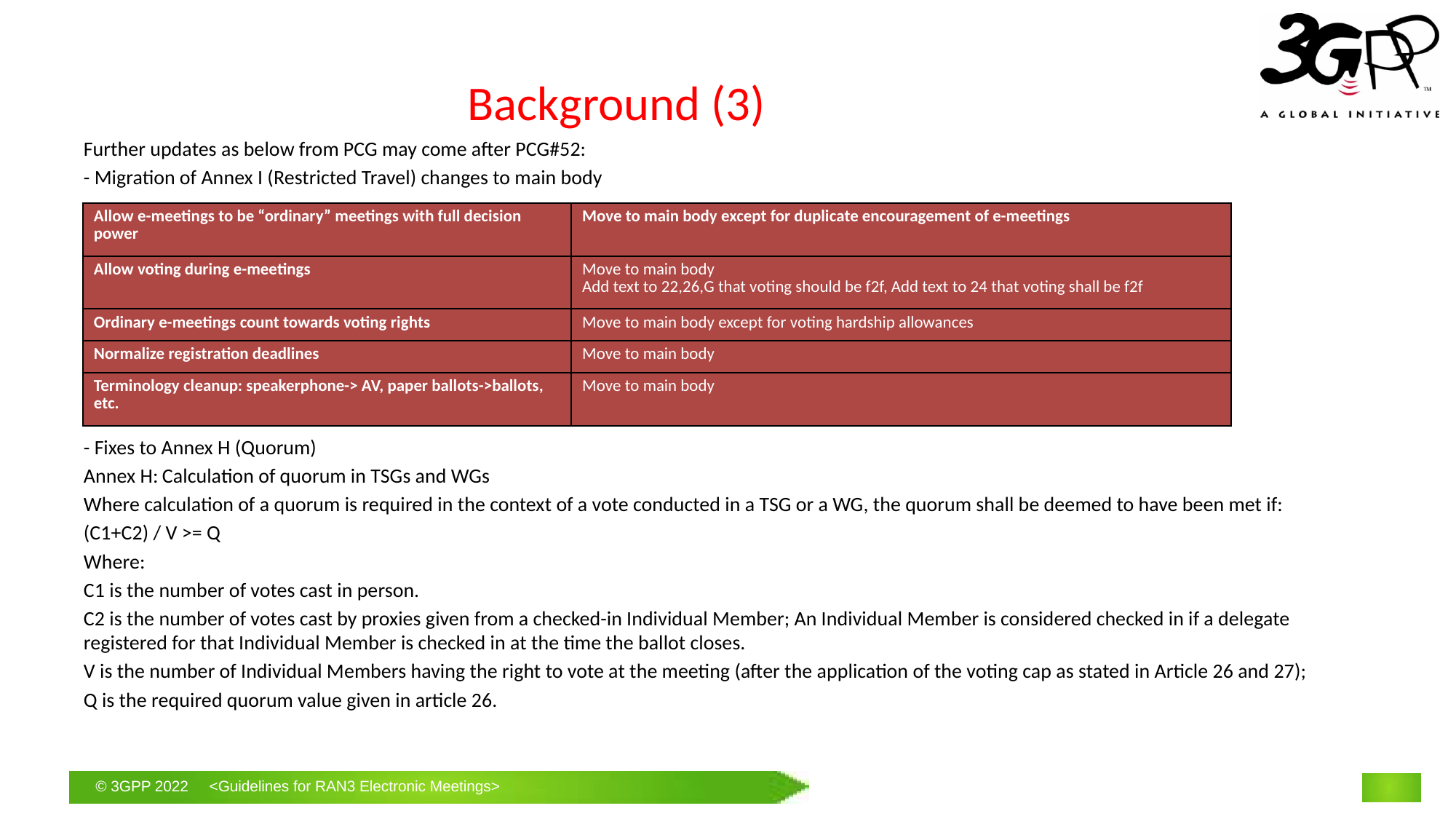

# Background (3)
Further updates as below from PCG may come after PCG#52:
- Migration of Annex I (Restricted Travel) changes to main body

- Fixes to Annex H (Quorum)
Annex H:	Calculation of quorum in TSGs and WGs
Where calculation of a quorum is required in the context of a vote conducted in a TSG or a WG, the quorum shall be deemed to have been met if:
(C1+C2) / V >= Q
Where:
C1 is the number of votes cast in person.
C2 is the number of votes cast by proxies given from a checked-in Individual Member; An Individual Member is considered checked in if a delegate registered for that Individual Member is checked in at the time the ballot closes.
V is the number of Individual Members having the right to vote at the meeting (after the application of the voting cap as stated in Article 26 and 27);
Q is the required quorum value given in article 26.

| Allow e-meetings to be “ordinary” meetings with full decision power | Move to main body except for duplicate encouragement of e-meetings |
| --- | --- |
| Allow voting during e-meetings | Move to main body Add text to 22,26,G that voting should be f2f, Add text to 24 that voting shall be f2f |
| Ordinary e-meetings count towards voting rights | Move to main body except for voting hardship allowances |
| Normalize registration deadlines | Move to main body |
| Terminology cleanup: speakerphone-> AV, paper ballots->ballots, etc. | Move to main body |
4